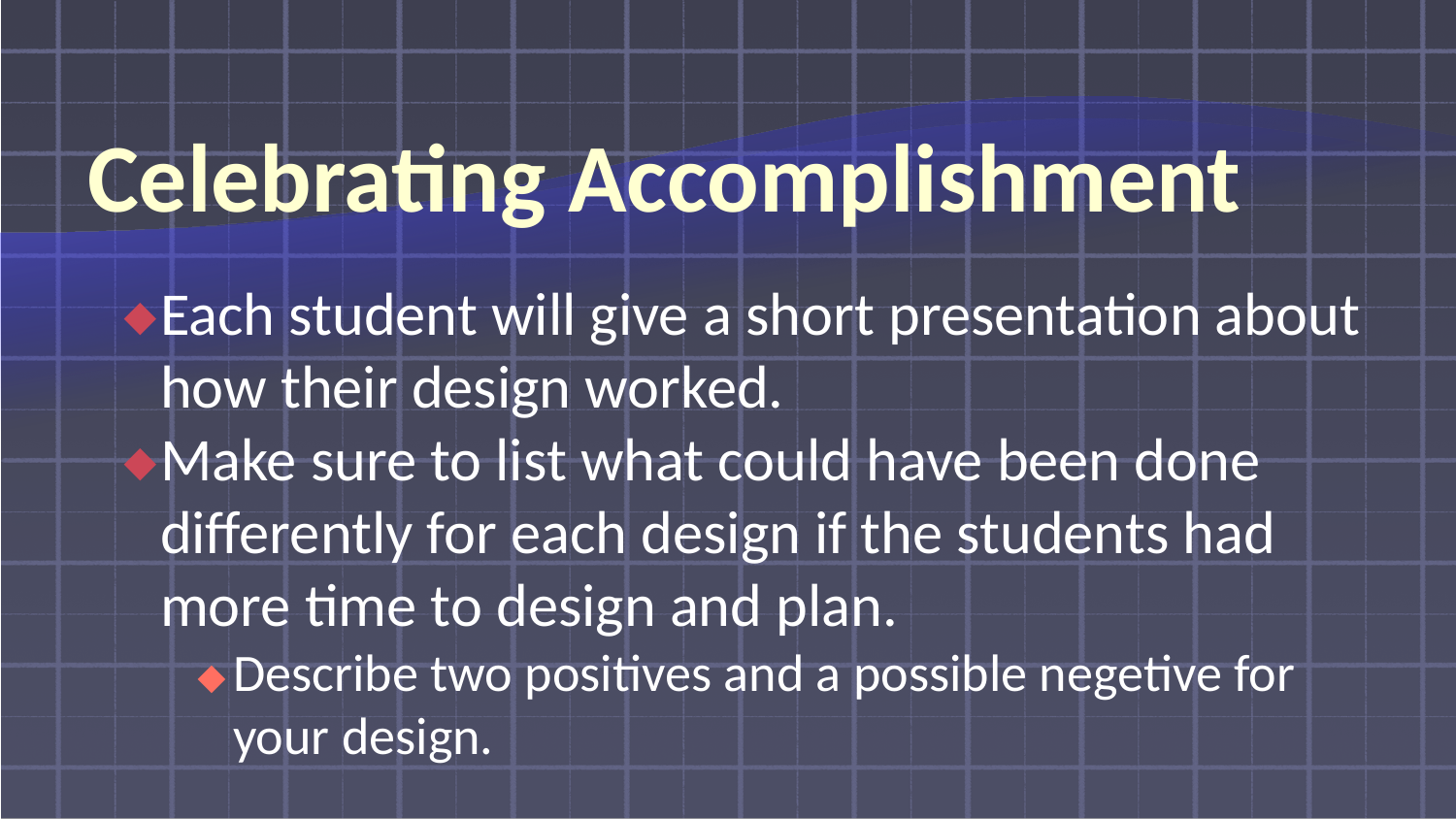

# Celebrating Accomplishment
Each student will give a short presentation about how their design worked.
Make sure to list what could have been done differently for each design if the students had more time to design and plan.
Describe two positives and a possible negetive for your design.